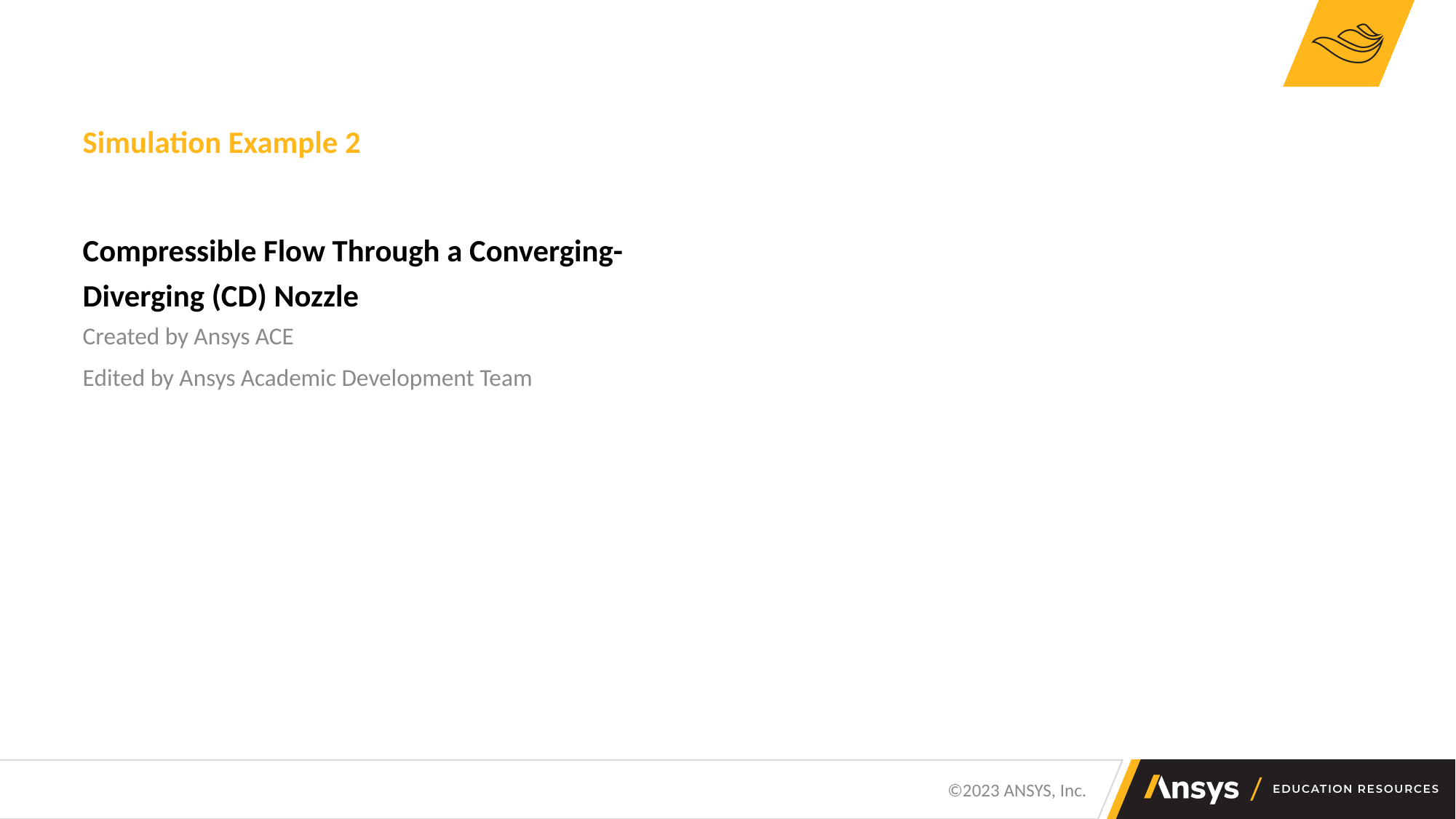

Simulation Example 2

Compressible Flow Through a Converging-Diverging (CD) Nozzle
Created by Ansys ACE
Edited by Ansys Academic Development Team